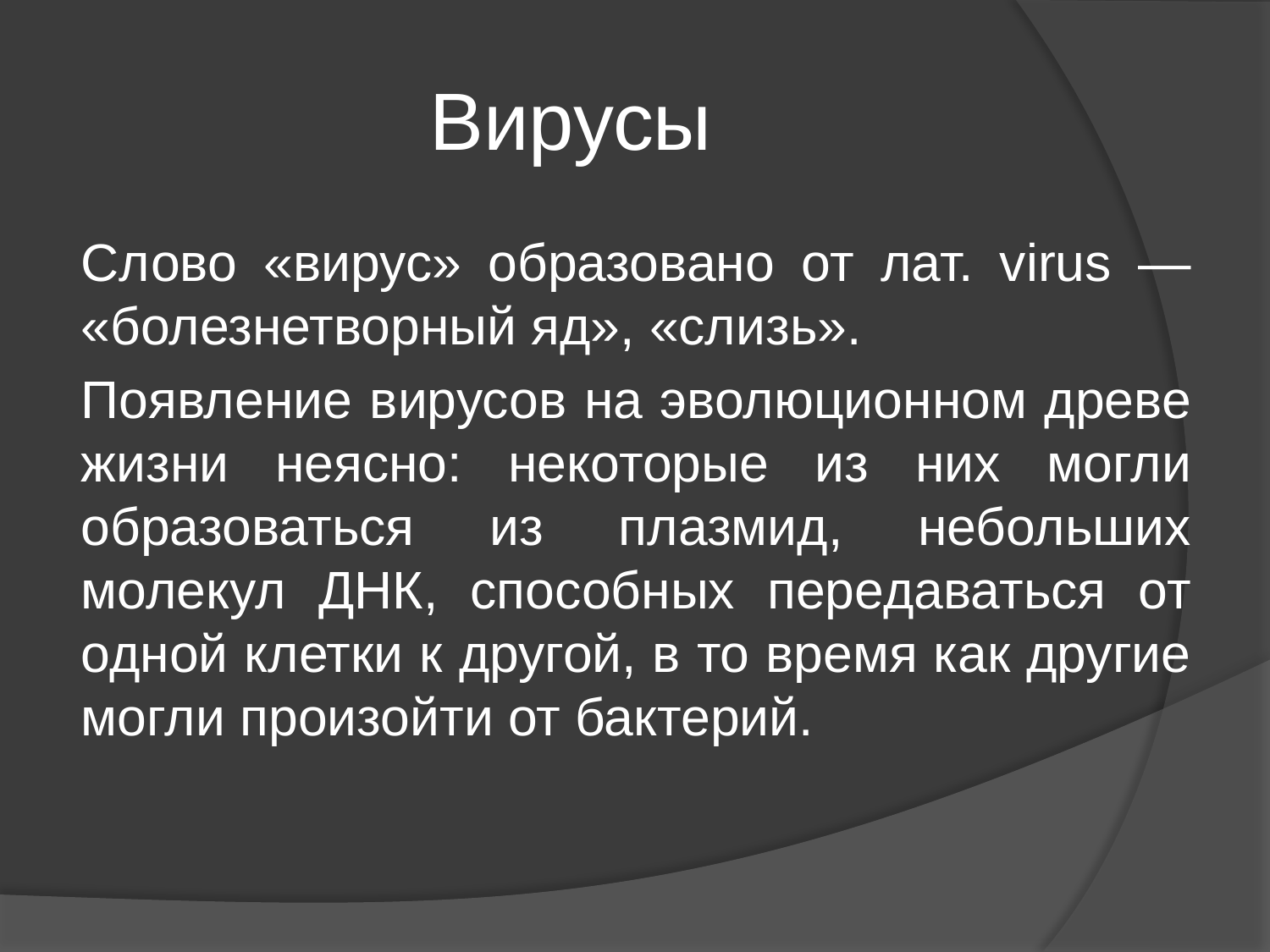

# Вирусы
Слово «вирус» образовано от лат. virus — «болезнетворный яд», «слизь».
Появление вирусов на эволюционном древе жизни неясно: некоторые из них могли образоваться из плазмид, небольших молекул ДНК, способных передаваться от одной клетки к другой, в то время как другие могли произойти от бактерий.